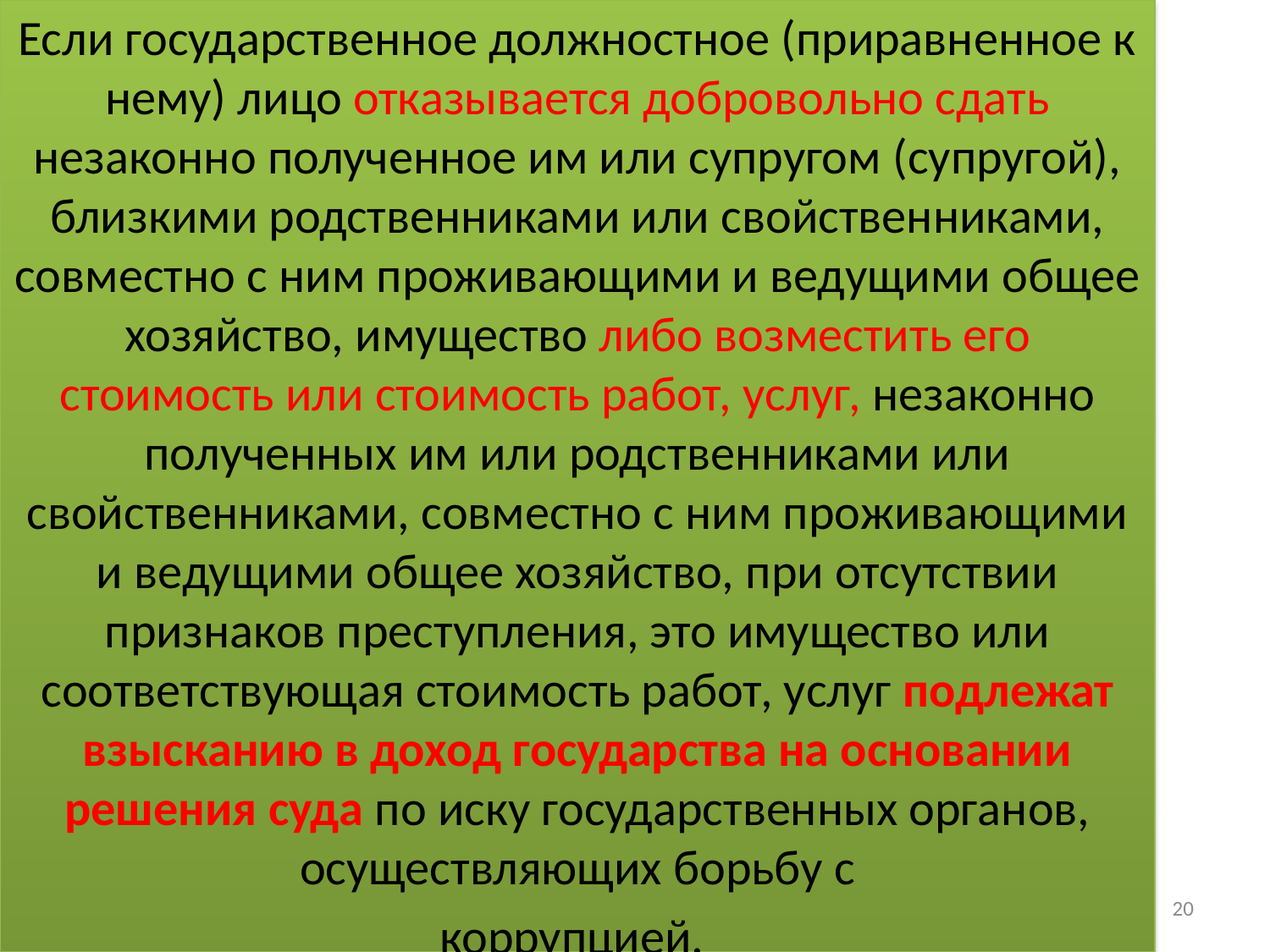

Если государственное должностное (приравненное к нему) лицо отказывается добровольно сдать незаконно полученное им или супругом (супругой), близкими родственниками или свойственниками, совместно с ним проживающими и ведущими общее хозяйство, имущество либо возместить его стоимость или стоимость работ, услуг, незаконно полученных им или родственниками или свойственниками, совместно с ним проживающими и ведущими общее хозяйство, при отсутствии признаков преступления, это имущество или соответствующая стоимость работ, услуг подлежат взысканию в доход государства на основании решения суда по иску государственных органов, осуществляющих борьбу с
коррупцией.
#
20